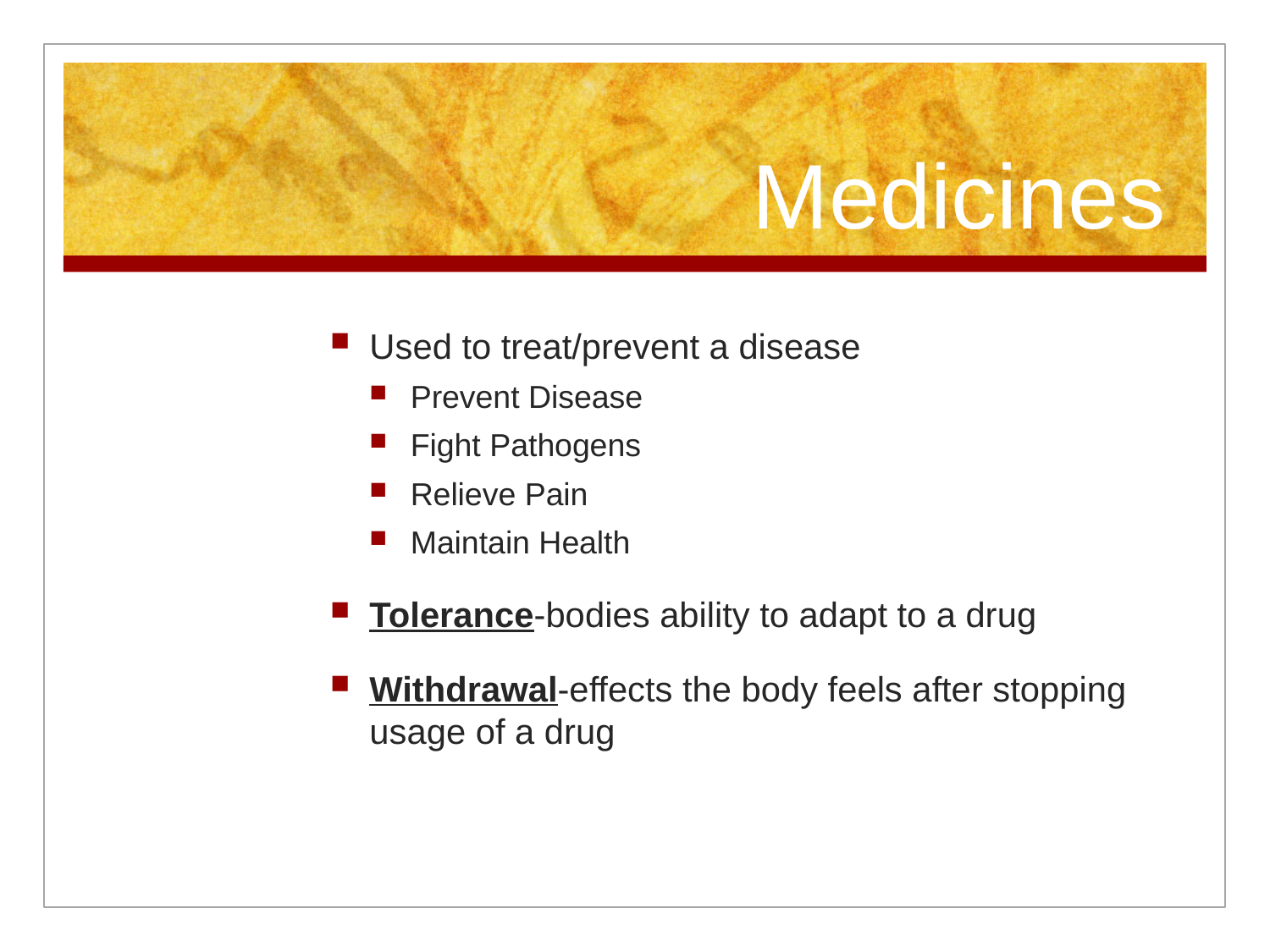

# Medicines
Used to treat/prevent a disease
Prevent Disease
Fight Pathogens
Relieve Pain
Maintain Health
Tolerance-bodies ability to adapt to a drug
Withdrawal-effects the body feels after stopping usage of a drug